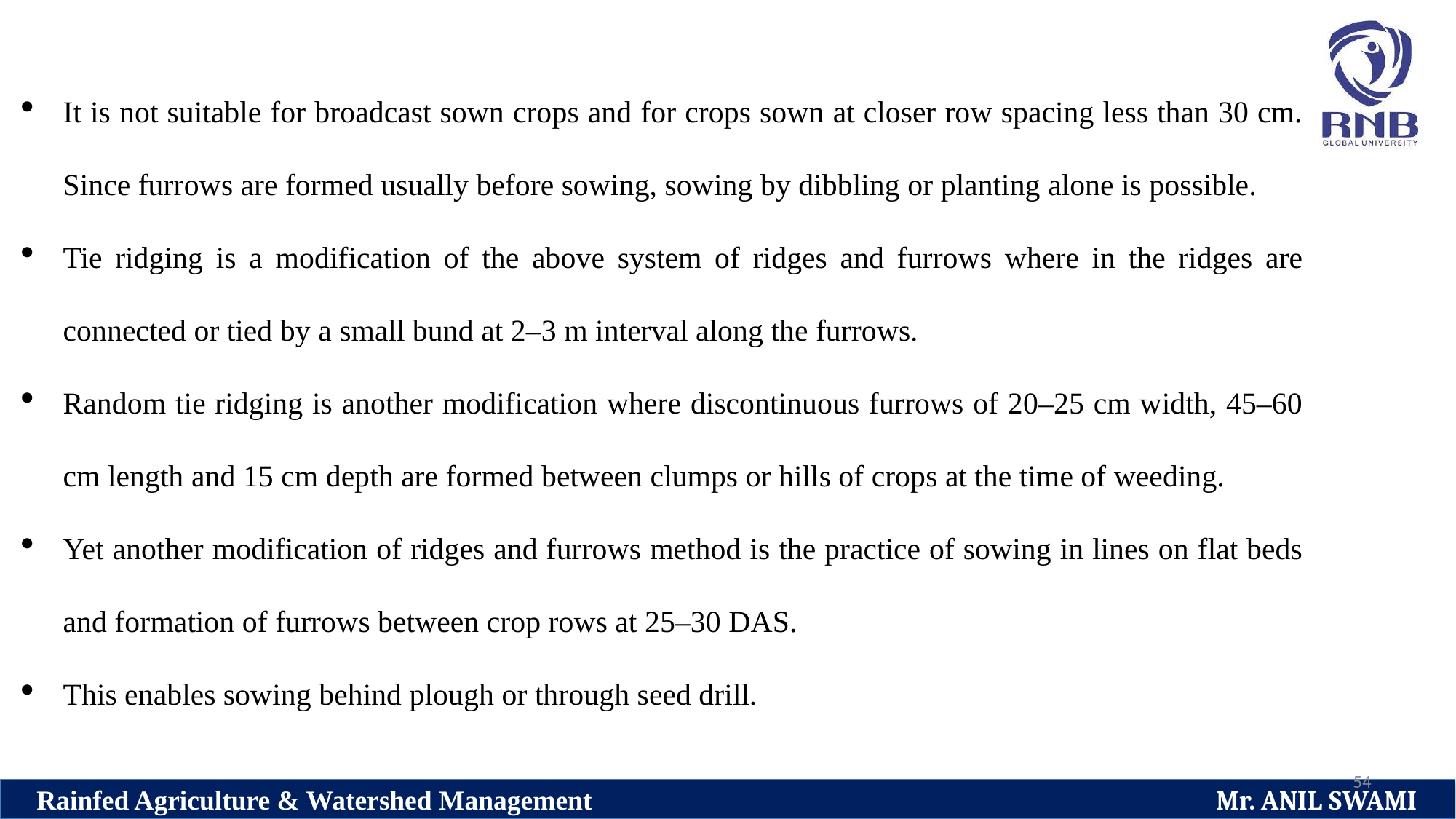

It is not suitable for broadcast sown crops and for crops sown at closer row spacing less than 30 cm. Since furrows are formed usually before sowing, sowing by dibbling or planting alone is possible.
Tie ridging is a modification of the above system of ridges and furrows where in the ridges are connected or tied by a small bund at 2–3 m interval along the furrows.
Random tie ridging is another modification where discontinuous furrows of 20–25 cm width, 45–60 cm length and 15 cm depth are formed between clumps or hills of crops at the time of weeding.
Yet another modification of ridges and furrows method is the practice of sowing in lines on flat beds and formation of furrows between crop rows at 25–30 DAS.
This enables sowing behind plough or through seed drill.
54